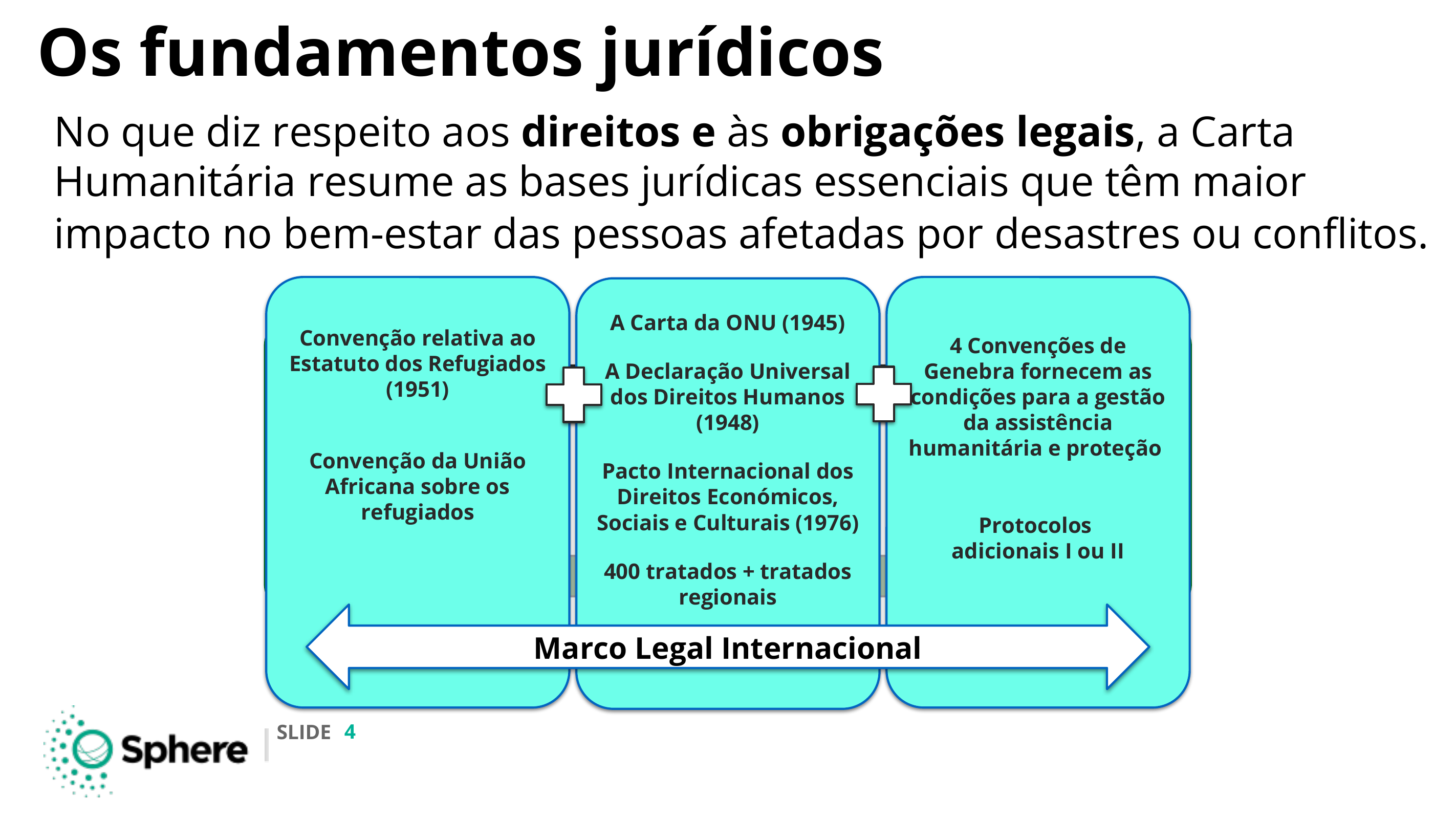

# Os fundamentos jurídicos
No que diz respeito aos direitos e às obrigações legais, a Carta Humanitária resume as bases jurídicas essenciais que têm maior impacto no bem-estar das pessoas afetadas por desastres ou conflitos.

Convenção relativa ao Estatuto dos Refugiados (1951)

Convenção da União Africana sobre os refugiados

4 Convenções de Genebra fornecem as condições para a gestão da assistência humanitária e proteção

Protocolos
adicionais I ou II

A Carta da ONU (1945)

A Declaração Universal dos Direitos Humanos (1948)

Pacto Internacional dos Direitos Económicos, Sociais e Culturais (1976)

400 tratados + tratados regionais

Derecho Internacional sobre Refugiados/ Principios Deng para PDIs
Legislación sobre Derechos Humanos
Derecho Internacional Humanitario

Marco Legal Internacional

Marco Legal Internacional
4
4